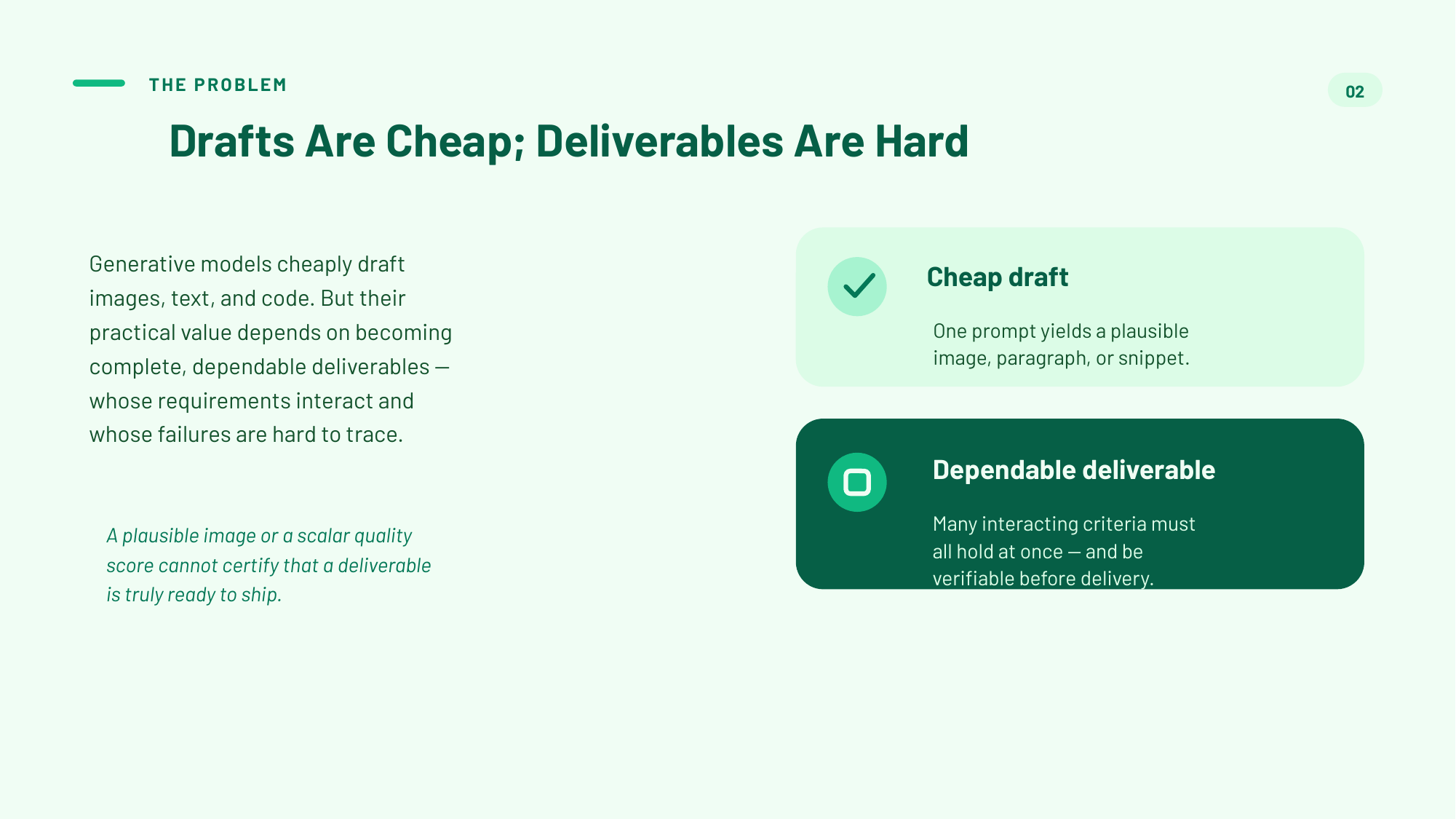

THE PROBLEM

02
Drafts Are Cheap; Deliverables Are Hard

Cheap draft

One prompt yields a plausible
image, paragraph, or snippet.
Generative models cheaply draft
images, text, and code. But their
practical value depends on becoming
complete, dependable deliverables —
whose requirements interact and
whose failures are hard to trace.
A plausible image or a scalar quality
score cannot certify that a deliverable
is truly ready to ship.

Dependable deliverable

Many interacting criteria must
all hold at once — and be
verifiable before delivery.